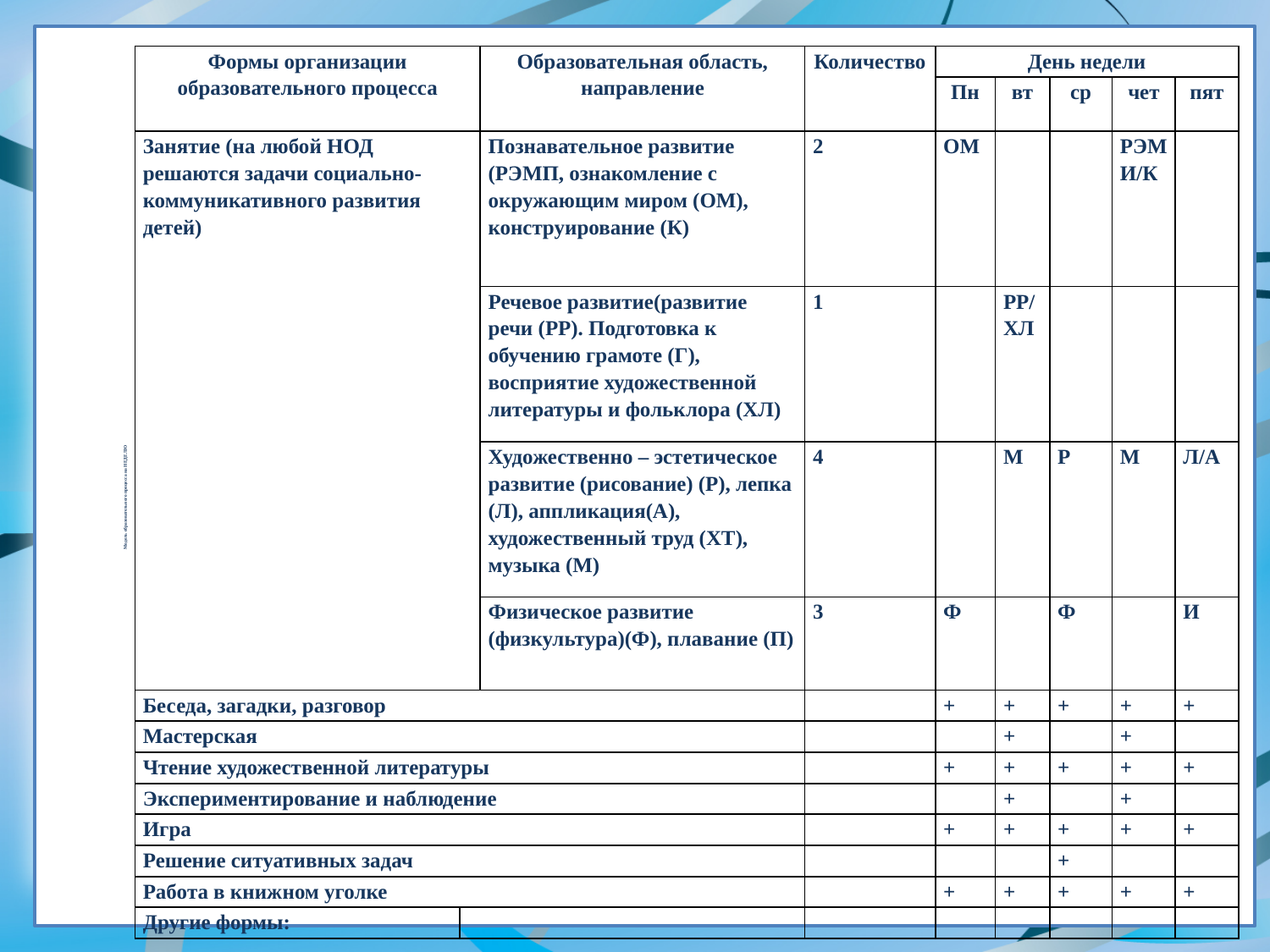

| Формы организации образовательного процесса |  | Образовательная область, направление | Количество | День недели |  |  |  |  |
| --- | --- | --- | --- | --- | --- | --- | --- | --- |
|  |  |  |  | Пн | вт | ср | чет | пят |
| Занятие (на любой НОД решаются задачи социально-коммуникативного развития детей) |  | Познавательное развитие (РЭМП, ознакомление с окружающим миром (ОМ), конструирование (К) | 2 | ОМ |  |  | РЭМИ/К |  |
|  |  | Речевое развитие(развитие речи (РР). Подготовка к обучению грамоте (Г), восприятие художественной литературы и фольклора (ХЛ) | 1 |  | РР/ХЛ |  |  |  |
|  |  | Художественно – эстетическое развитие (рисование) (Р), лепка (Л), аппликация(А), художественный труд (ХТ), музыка (М) | 4 |  | М | Р | М | Л/А |
|  |  | Физическое развитие (физкультура)(Ф), плавание (П) | 3 | Ф |  | Ф |  | И |
| Беседа, загадки, разговор |  |  |  | + | + | + | + | + |
| Мастерская |  |  |  |  | + |  | + |  |
| Чтение художественной литературы |  |  |  | + | + | + | + | + |
| Экспериментирование и наблюдение |  |  |  |  | + |  | + |  |
| Игра |  |  |  | + | + | + | + | + |
| Решение ситуативных задач |  |  |  |  |  | + |  |  |
| Работа в книжном уголке |  |  |  | + | + | + | + | + |
| Другие формы: |  |  |  |  |  |  |  |  |
# Модель образовательного процесса на НЕДЕЛЮ